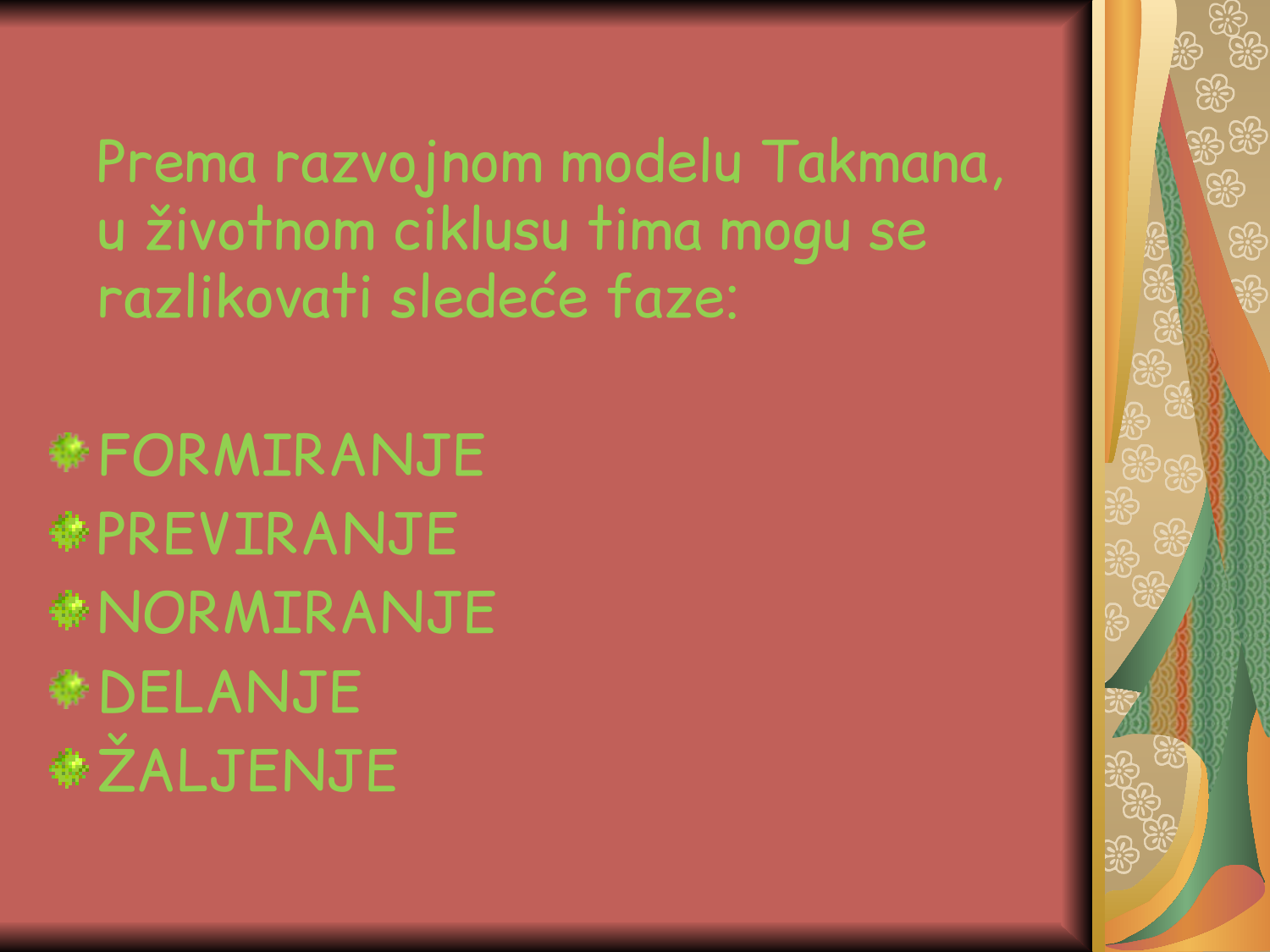

Prema razvojnom modelu Takmana, u životnom ciklusu tima mogu se razlikovati sledeće faze:

FORMIRANJE
PREVIRANJE
NORMIRANJE
DELANJE
ŽALJENJE